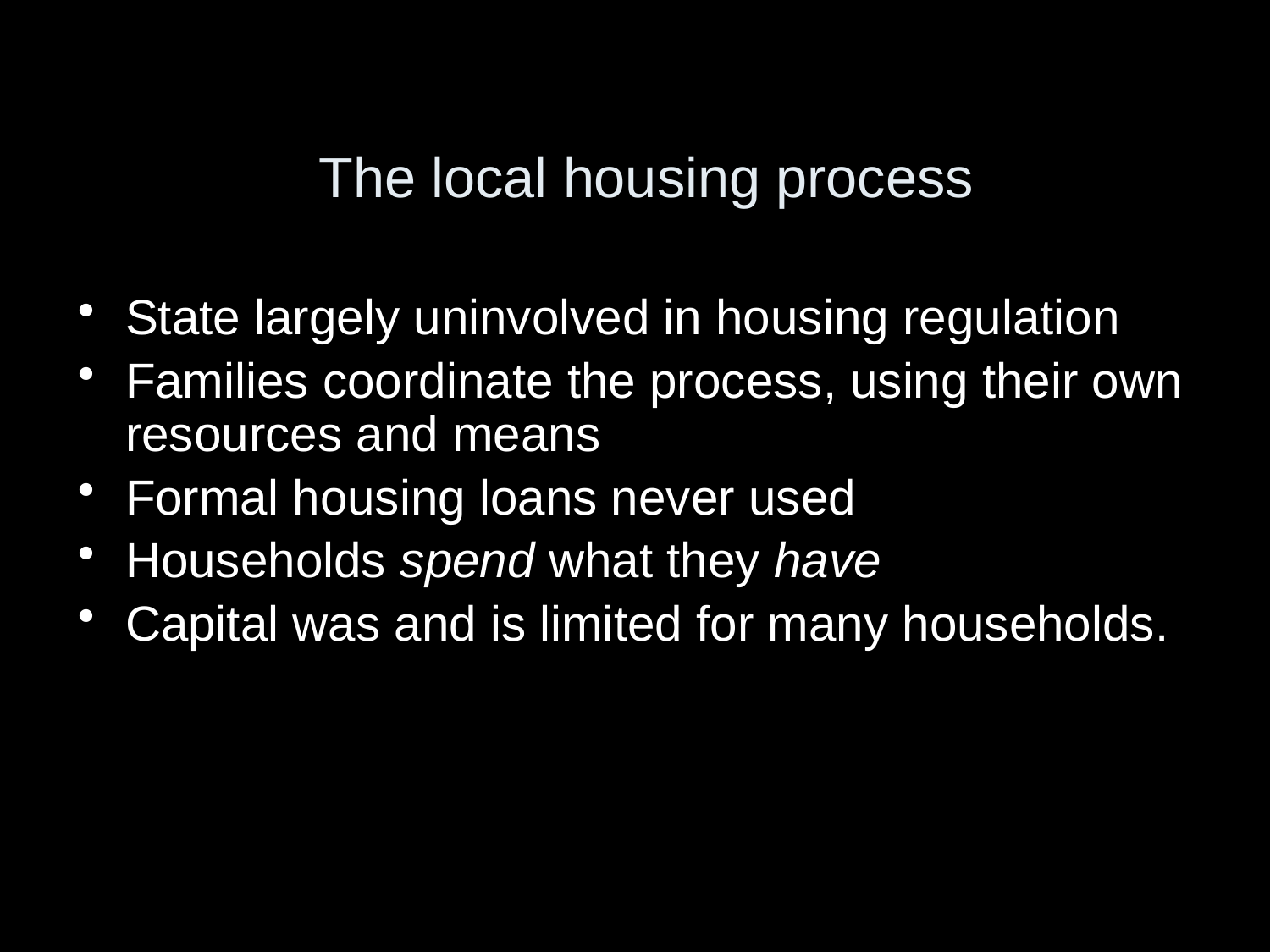

# The local housing process
State largely uninvolved in housing regulation
Families coordinate the process, using their own resources and means
Formal housing loans never used
Households spend what they have
Capital was and is limited for many households.